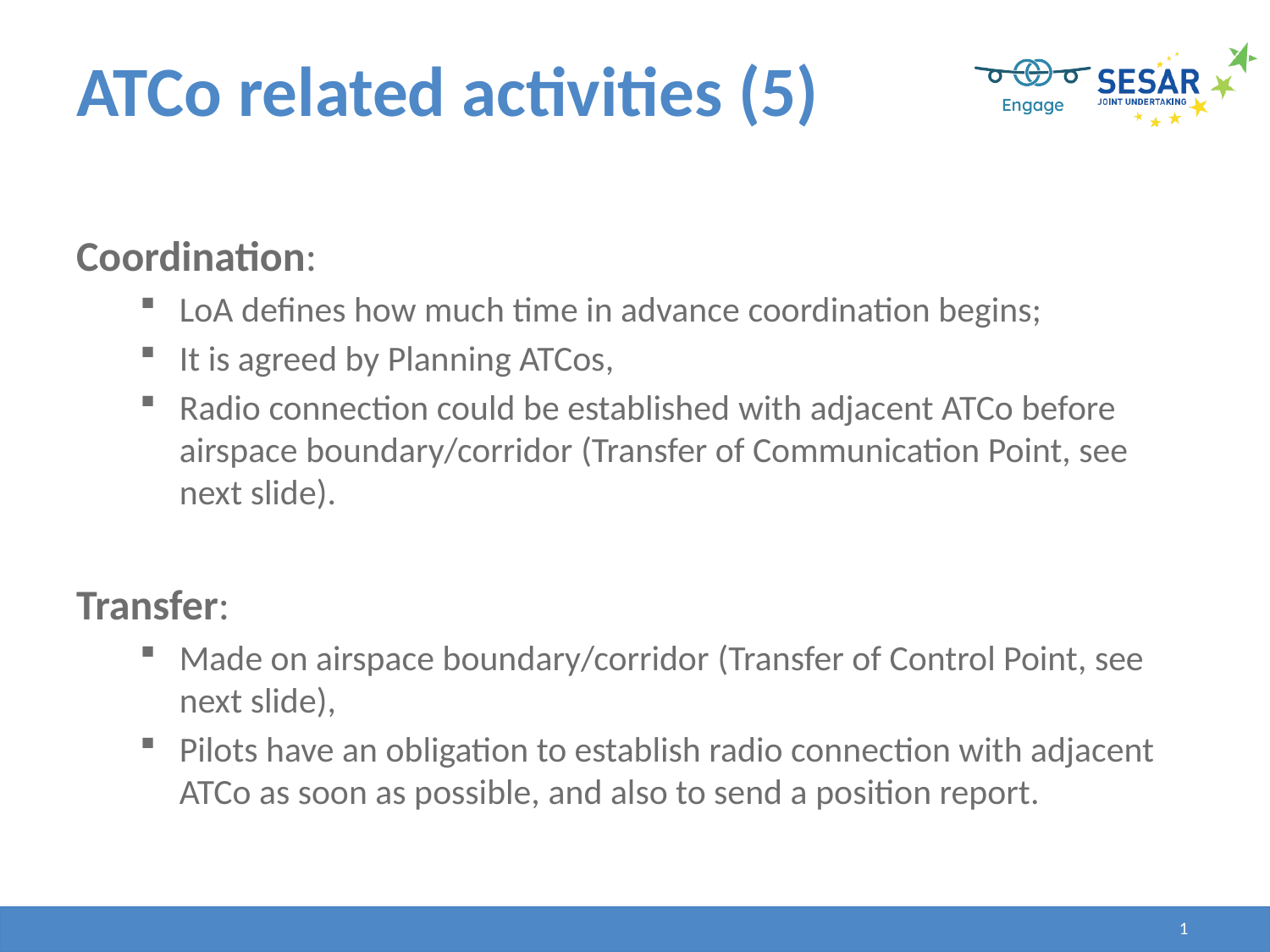

# ATCo related activities (5)
Coordination:
LoA defines how much time in advance coordination begins;
It is agreed by Planning ATCos,
Radio connection could be established with adjacent ATCo before  airspace boundary/corridor (Transfer of Communication Point, see next slide).

Transfer:
Made on airspace boundary/corridor (Transfer of Control Point, see next slide),
Pilots have an obligation to establish radio connection with adjacent ATCo as soon as possible, and also to send a position report.
39